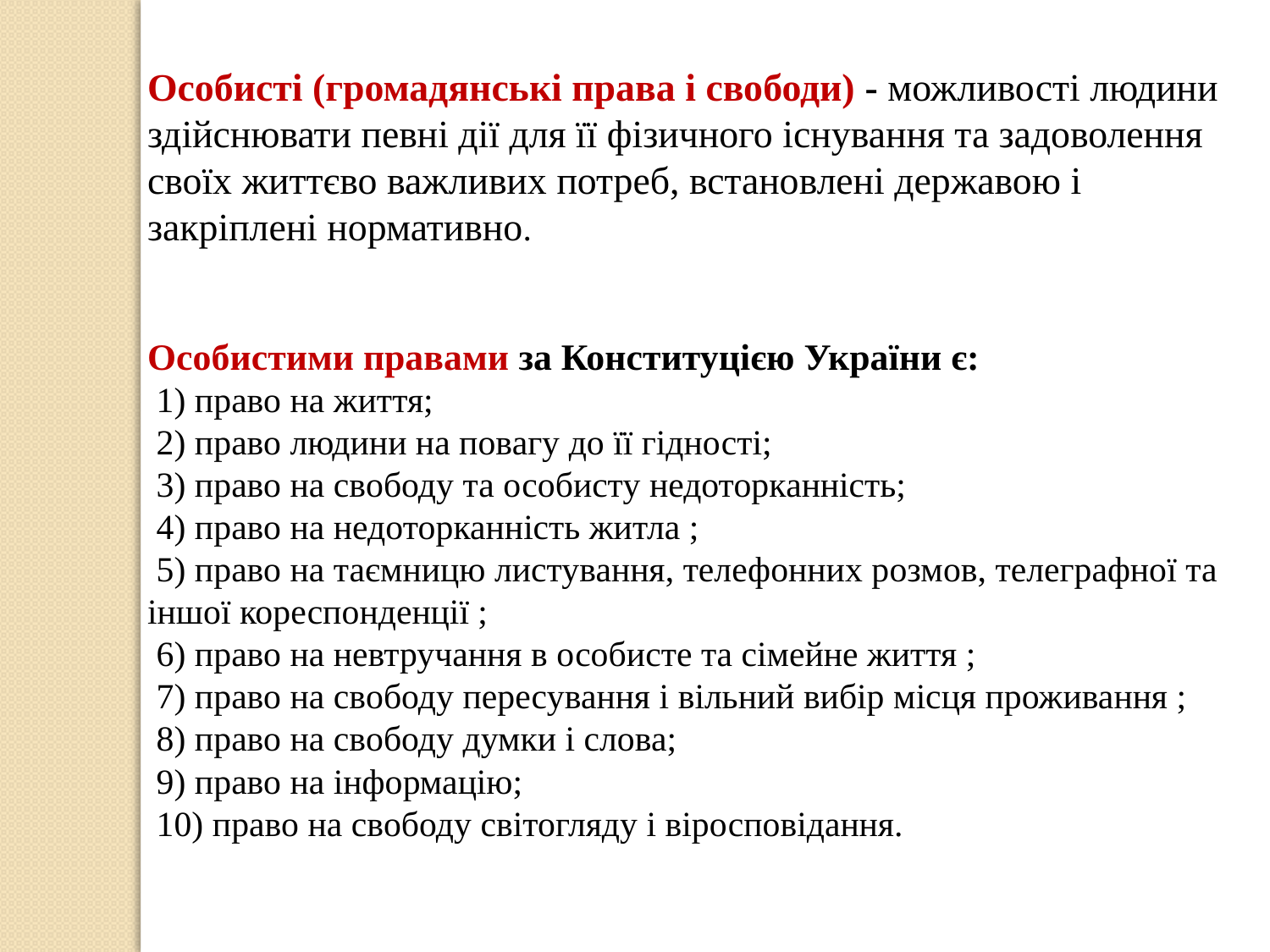

Особисті (громадянські права і свободи) - можливості людини здійснювати певні дії для її фізичного існування та задоволення своїх життєво важливих потреб, встановлені державою і закріплені нормативно.

Особистими правами за Конституцією України є:
 1) право на життя;
 2) право людини на повагу до її гідності;
 3) право на свободу та особисту недоторканність;
 4) право на недоторканність житла ;
 5) право на таємницю листування, телефонних розмов, телеграфної та іншої кореспонденції ;
 6) право на невтручання в особисте та сімейне життя ;
 7) право на свободу пересування і вільний вибір місця проживання ;
 8) право на свободу думки і слова;
 9) право на інформацію;
 10) право на свободу світогляду і віросповідання.